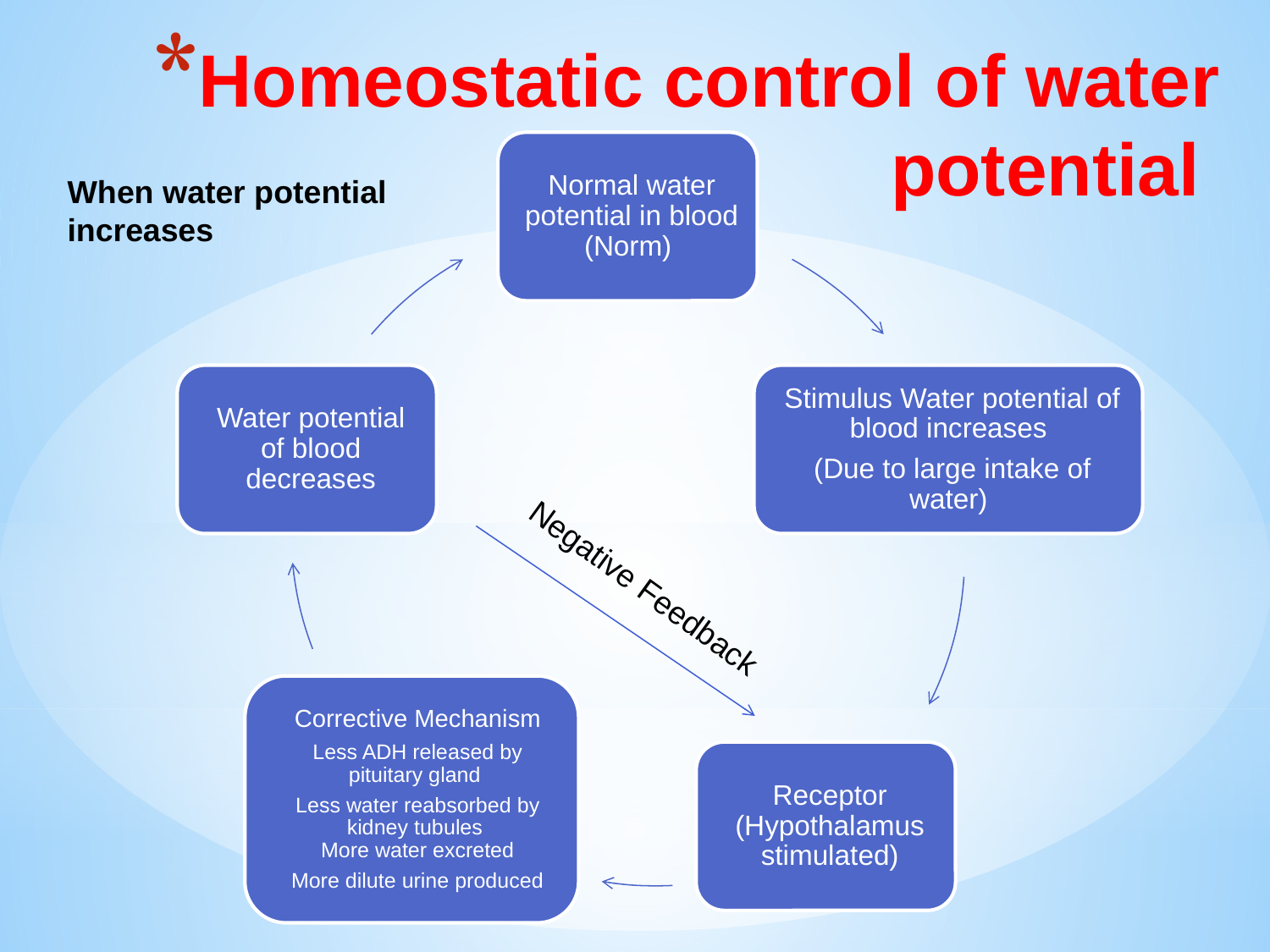

# Homeostatic control of water potential
Normal water potential in blood (Norm)
Stimulus Water potential of blood increases
(Due to large intake of water)
Receptor (Hypothalamus stimulated)
Corrective Mechanism
Less ADH released by pituitary gland
Less water reabsorbed by kidney tubules
More water excreted
More dilute urine produced
Water potential of blood decreases
When water potential increases
Negative Feedback